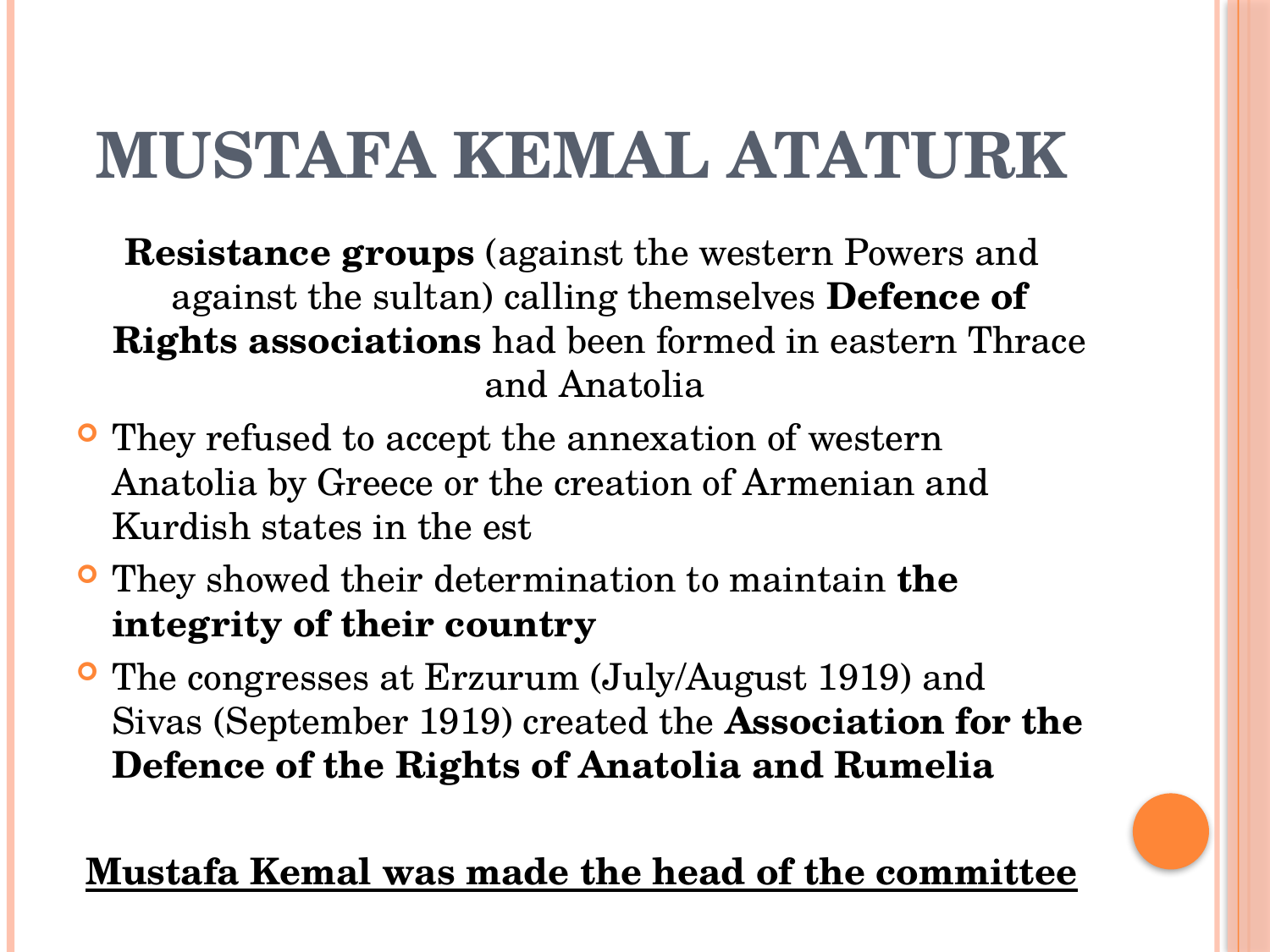

# MUSTAFA KEMAL ATATURK
Resistance groups (against the western Powers and against the sultan) calling themselves Defence of Rights associations had been formed in eastern Thrace and Anatolia
They refused to accept the annexation of western Anatolia by Greece or the creation of Armenian and Kurdish states in the est
They showed their determination to maintain the integrity of their country
The congresses at Erzurum (July/August 1919) and Sivas (September 1919) created the Association for the Defence of the Rights of Anatolia and Rumelia

Mustafa Kemal was made the head of the committee